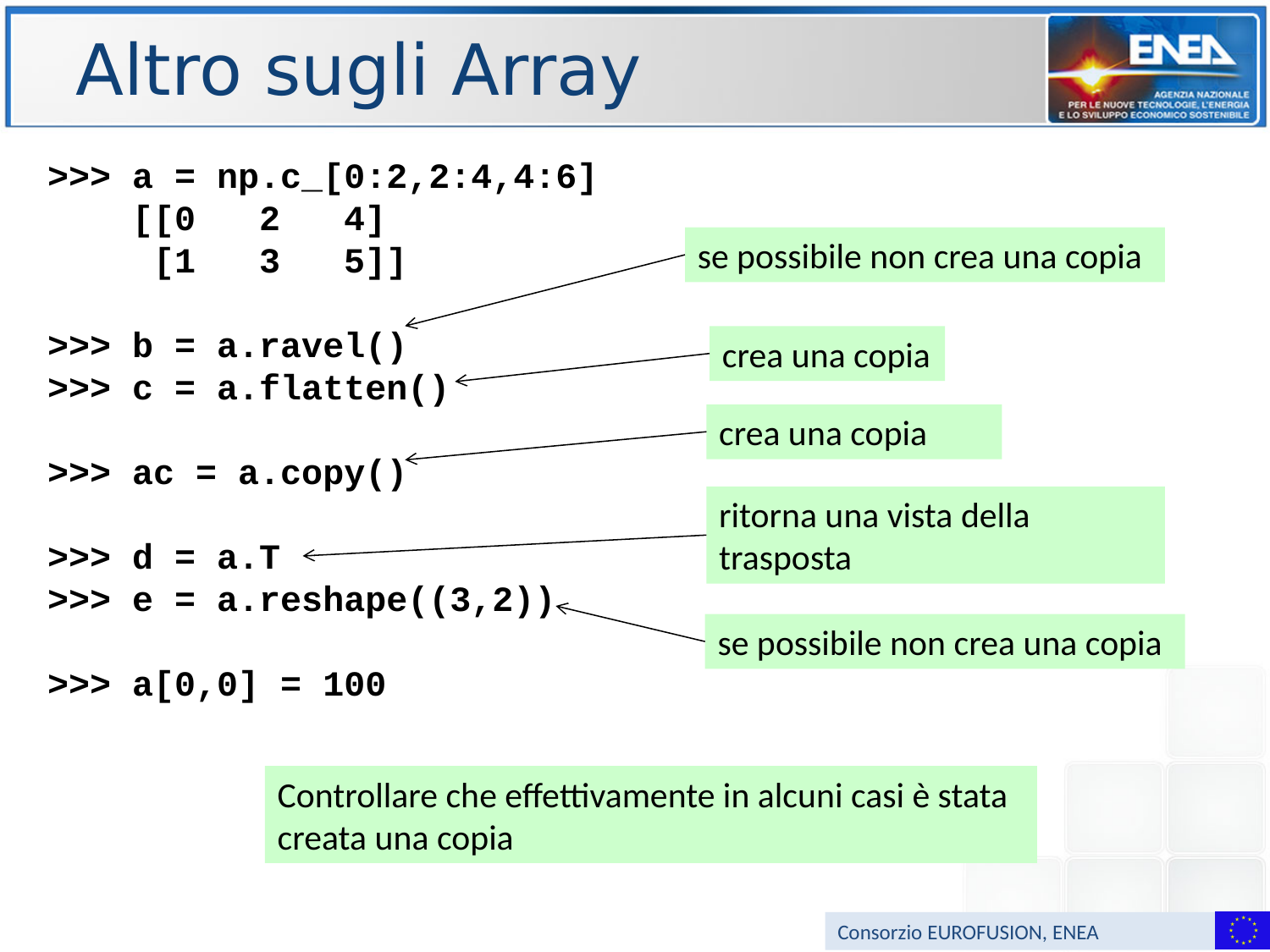

# Altro sugli Array
>>> a = np.c_[0:2,2:4,4:6]
    [[0   2   4]
     [1   3   5]]

>>> b = a.ravel()
>>> c = a.flatten()

>>> ac = a.copy()

>>> d = a.T
>>> e = a.reshape((3,2))

>>> a[0,0] = 100

se possibile non crea una copia
crea una copia
crea una copia
ritorna una vista della trasposta
se possibile non crea una copia
Controllare che effettivamente in alcuni casi è stata creata una copia